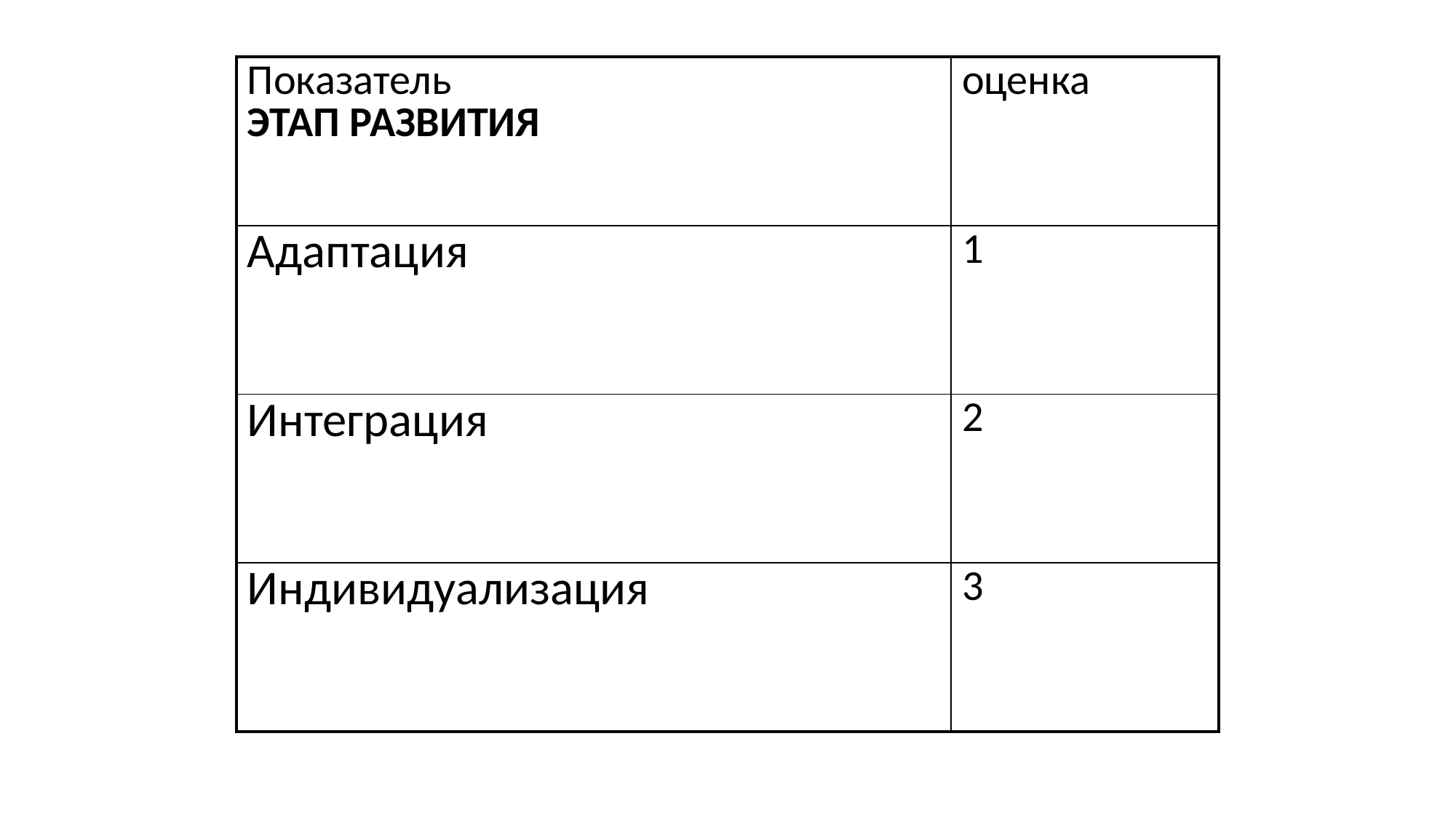

| Показатель ЭТАП РАЗВИТИЯ | оценка |
| --- | --- |
| Адаптация | 1 |
| Интеграция | 2 |
| Индивидуализация | 3 |